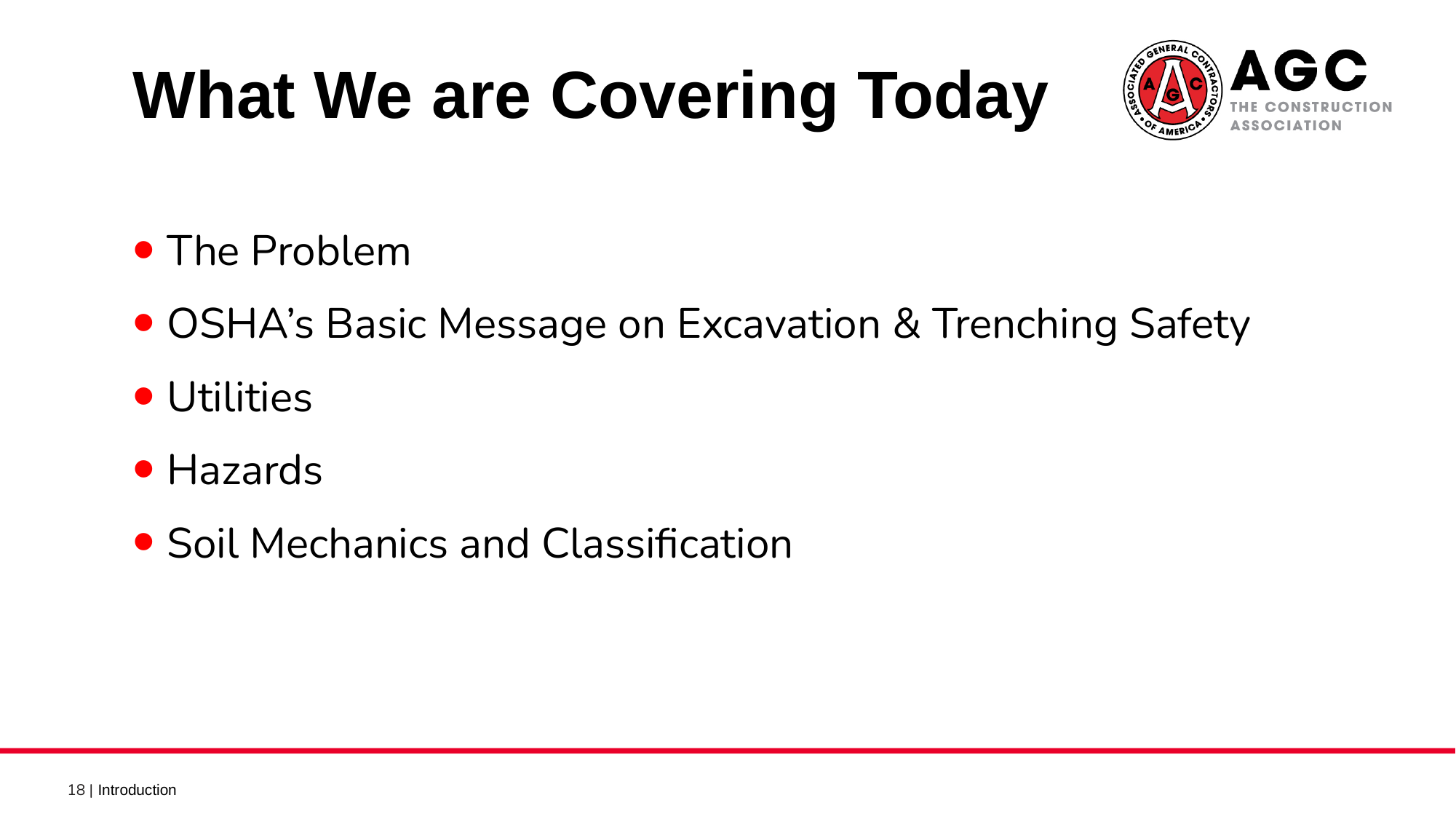

What We are Covering Today
The Problem
OSHA’s Basic Message on Excavation & Trenching Safety
Utilities
Hazards
Soil Mechanics and Classification

Introduction